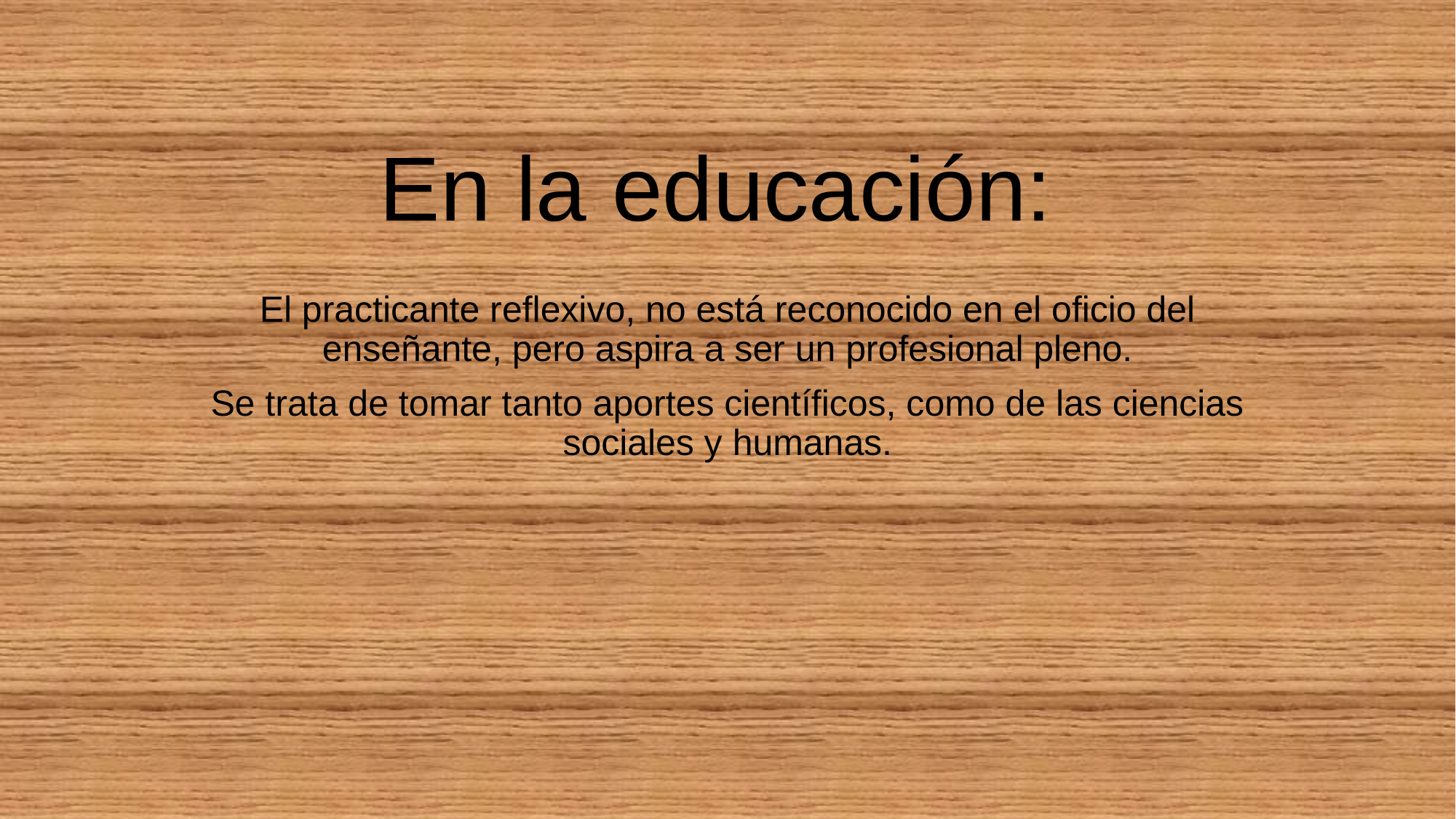

# En la educación:
El practicante reflexivo, no está reconocido en el oficio del enseñante, pero aspira a ser un profesional pleno.
Se trata de tomar tanto aportes científicos, como de las ciencias sociales y humanas.